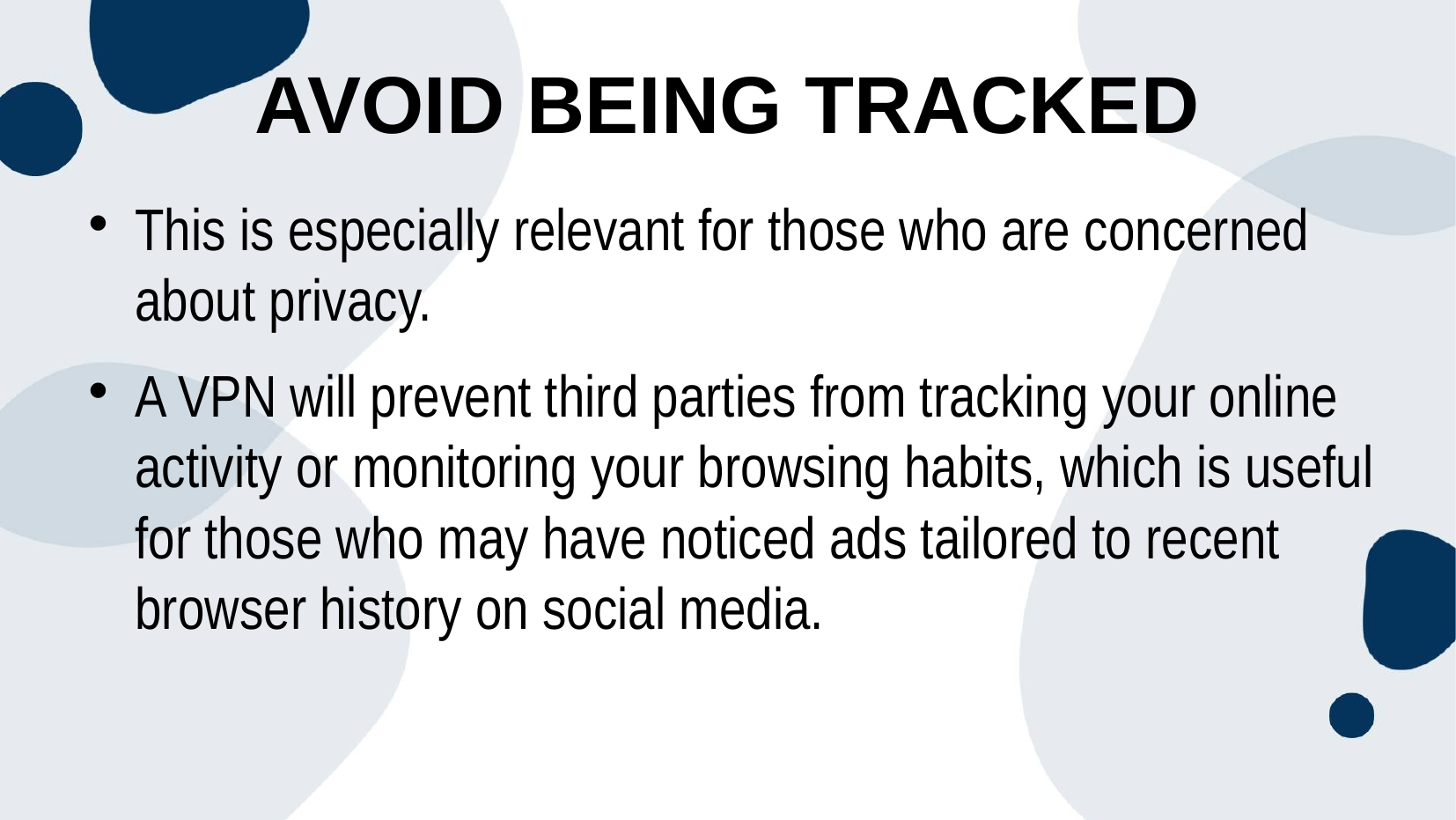

# Avoid Being Tracked
This is especially relevant for those who are concerned about privacy.
A VPN will prevent third parties from tracking your online activity or monitoring your browsing habits, which is useful for those who may have noticed ads tailored to recent browser history on social media.